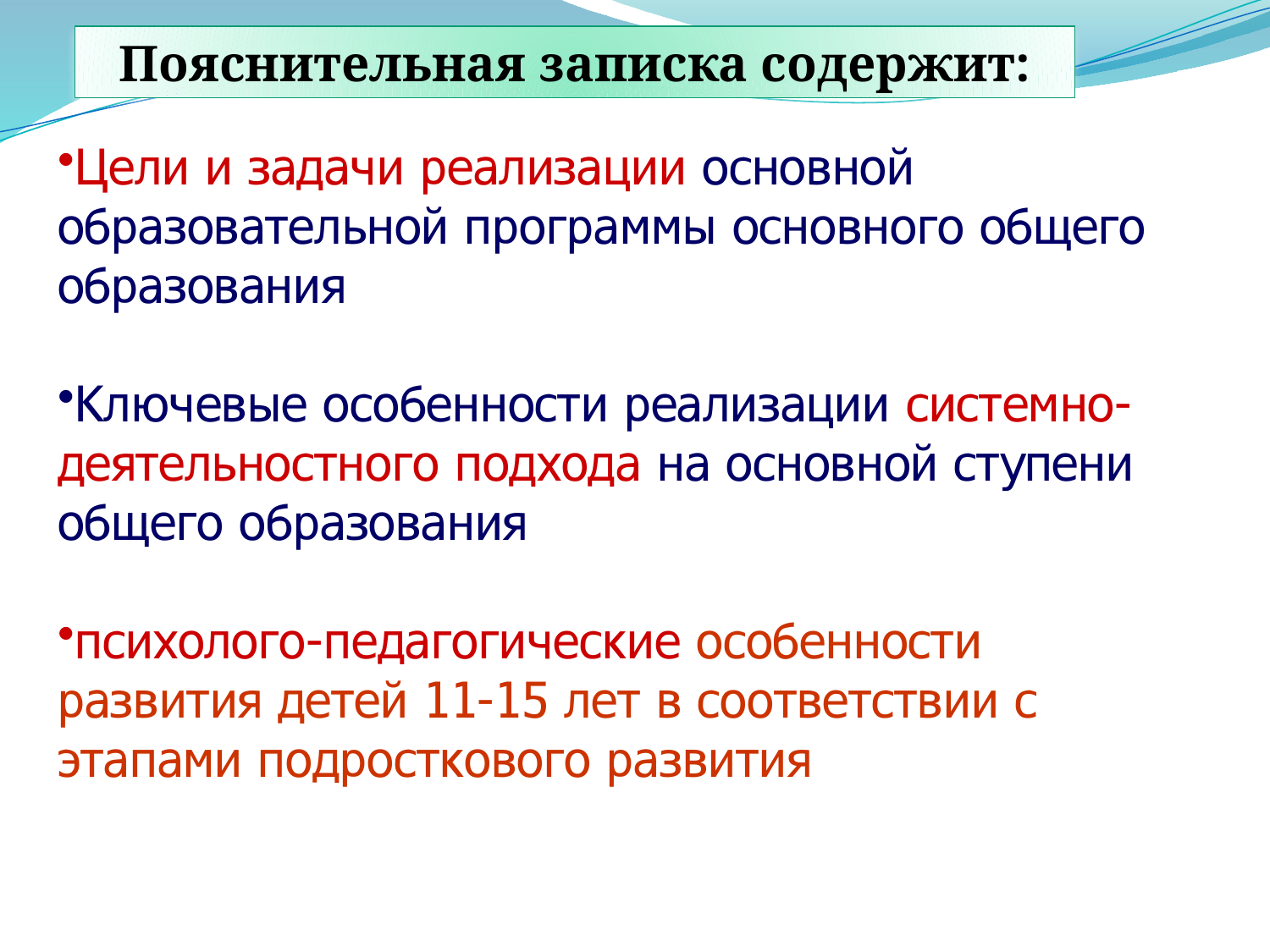

Пояснительная записка содержит:
Цели и задачи реализации основной образовательной программы основного общего образования

Ключевые особенности реализации системно-деятельностного подхода на основной ступени общего образования

психолого-педагогические особенности развития детей 11-15 лет в соответствии с этапами подросткового развития